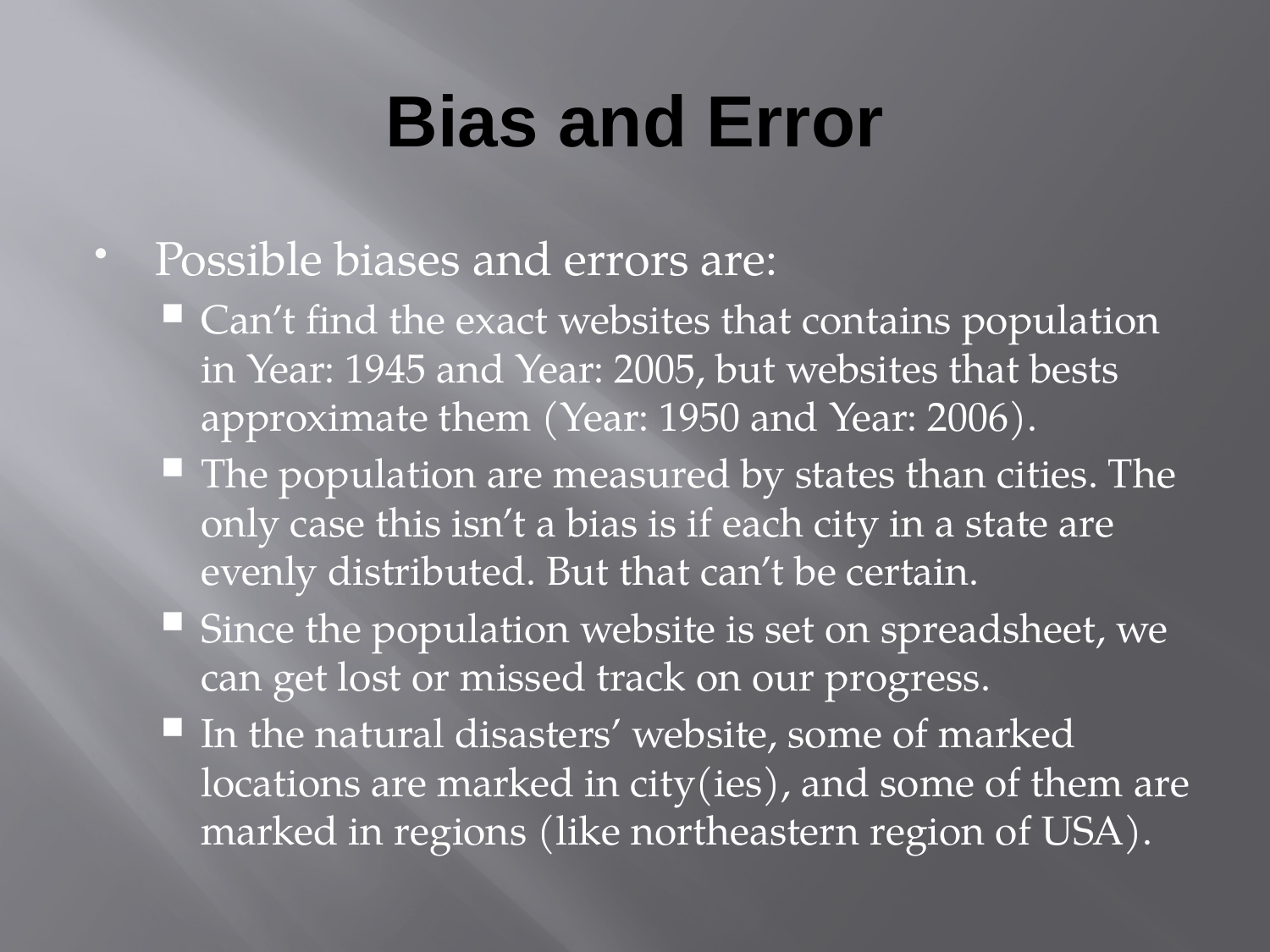

# Bias and Error
Possible biases and errors are:
Can’t find the exact websites that contains population  in Year: 1945 and Year: 2005, but websites that bests approximate them (Year: 1950 and Year: 2006).
The population are measured by states than cities. The only case this isn’t a bias is if each city in a state are evenly distributed. But that can’t be certain.
Since the population website is set on spreadsheet, we can get lost or missed track on our progress.
In the natural disasters’ website, some of marked locations are marked in city(ies), and some of them are marked in regions (like northeastern region of USA).